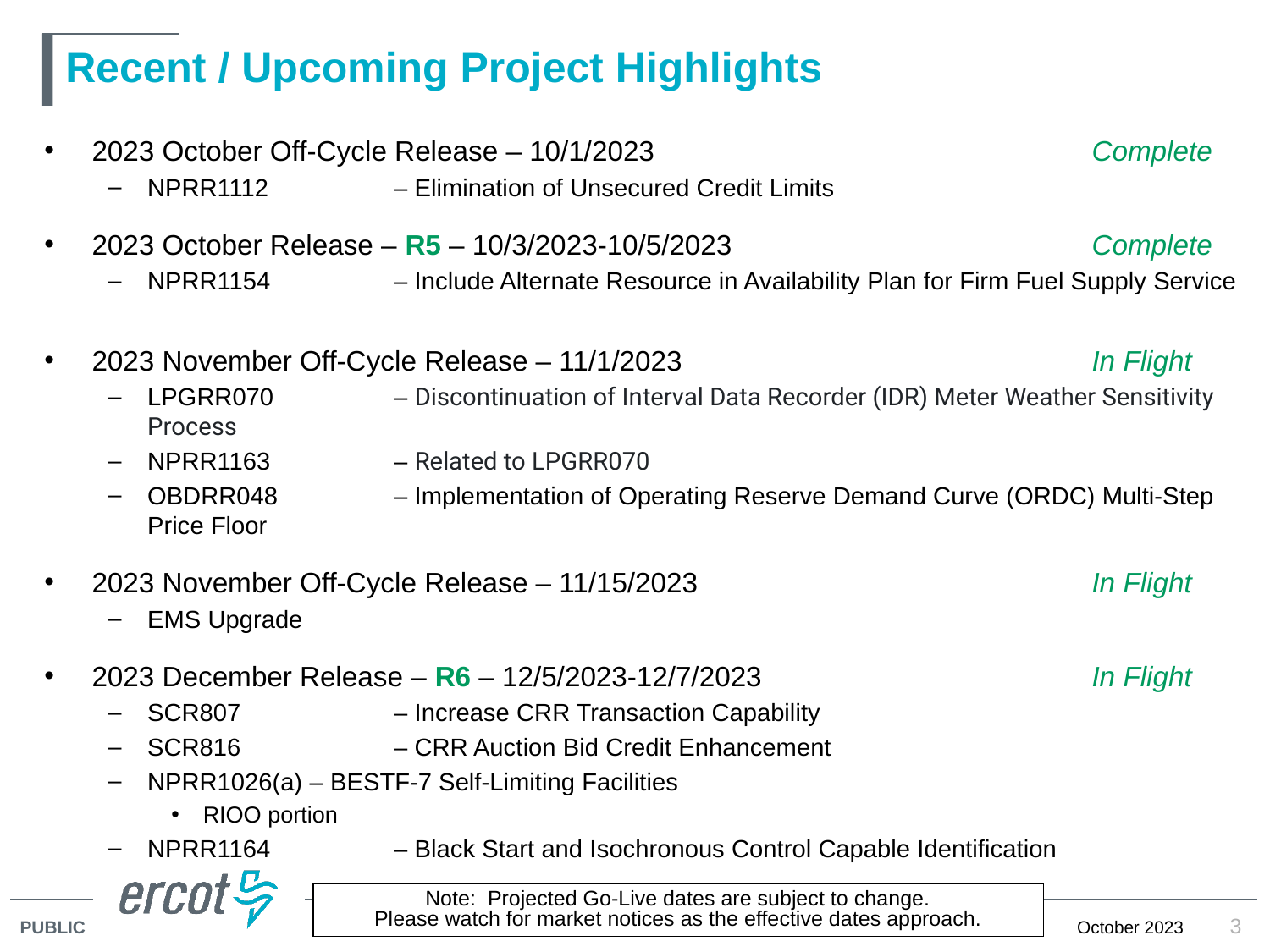

# Recent / Upcoming Project Highlights
2023 October Off-Cycle Release – 10/1/2023	Complete
NPRR1112 	– Elimination of Unsecured Credit Limits

2023 October Release – R5 – 10/3/2023-10/5/2023	Complete
NPRR1154 	– Include Alternate Resource in Availability Plan for Firm Fuel Supply Service

2023 November Off-Cycle Release – 11/1/2023	In Flight
LPGRR070	– Discontinuation of Interval Data Recorder (IDR) Meter Weather Sensitivity Process
NPRR1163	– Related to LPGRR070
OBDRR048	– Implementation of Operating Reserve Demand Curve (ORDC) Multi-Step Price Floor

2023 November Off-Cycle Release – 11/15/2023	In Flight
EMS Upgrade

2023 December Release – R6 – 12/5/2023-12/7/2023	In Flight
SCR807 	– Increase CRR Transaction Capability
SCR816 	– CRR Auction Bid Credit Enhancement
NPRR1026(a) – BESTF-7 Self-Limiting Facilities
RIOO portion
NPRR1164	– Black Start and Isochronous Control Capable Identification
Note:  Projected Go-Live dates are subject to change.
Please watch for market notices as the effective dates approach.
3